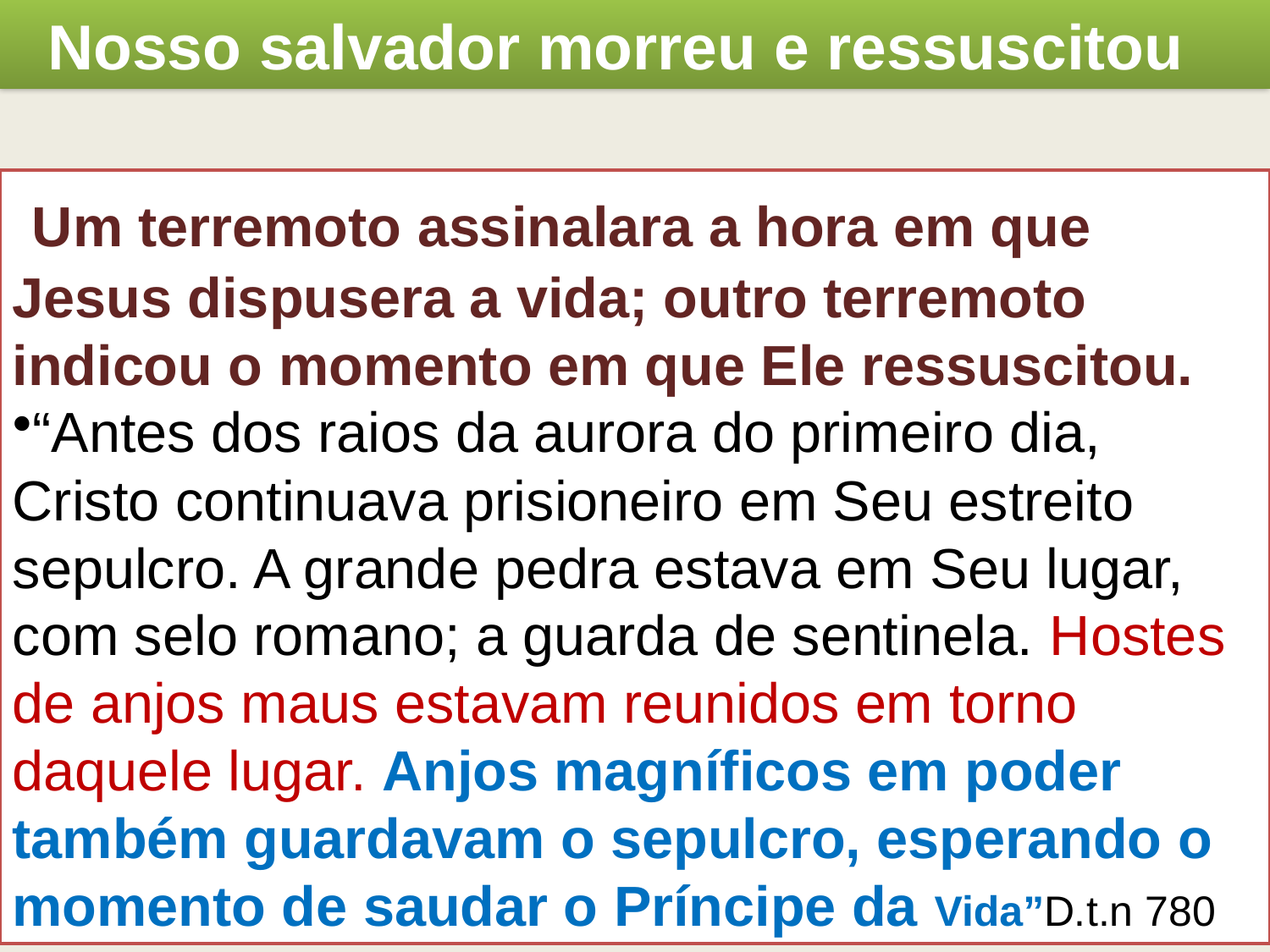

Nosso salvador morreu e ressuscitou
 Um terremoto assinalara a hora em que Jesus dispusera a vida; outro terremoto indicou o momento em que Ele ressuscitou.
“Antes dos raios da aurora do primeiro dia, Cristo continuava prisioneiro em Seu estreito sepulcro. A grande pedra estava em Seu lugar,   com selo romano; a guarda de sentinela. Hostes de anjos maus estavam reunidos em torno daquele lugar. Anjos magníficos em poder também guardavam o sepulcro, esperando o momento de saudar o Príncipe da Vida”D.t.n 780